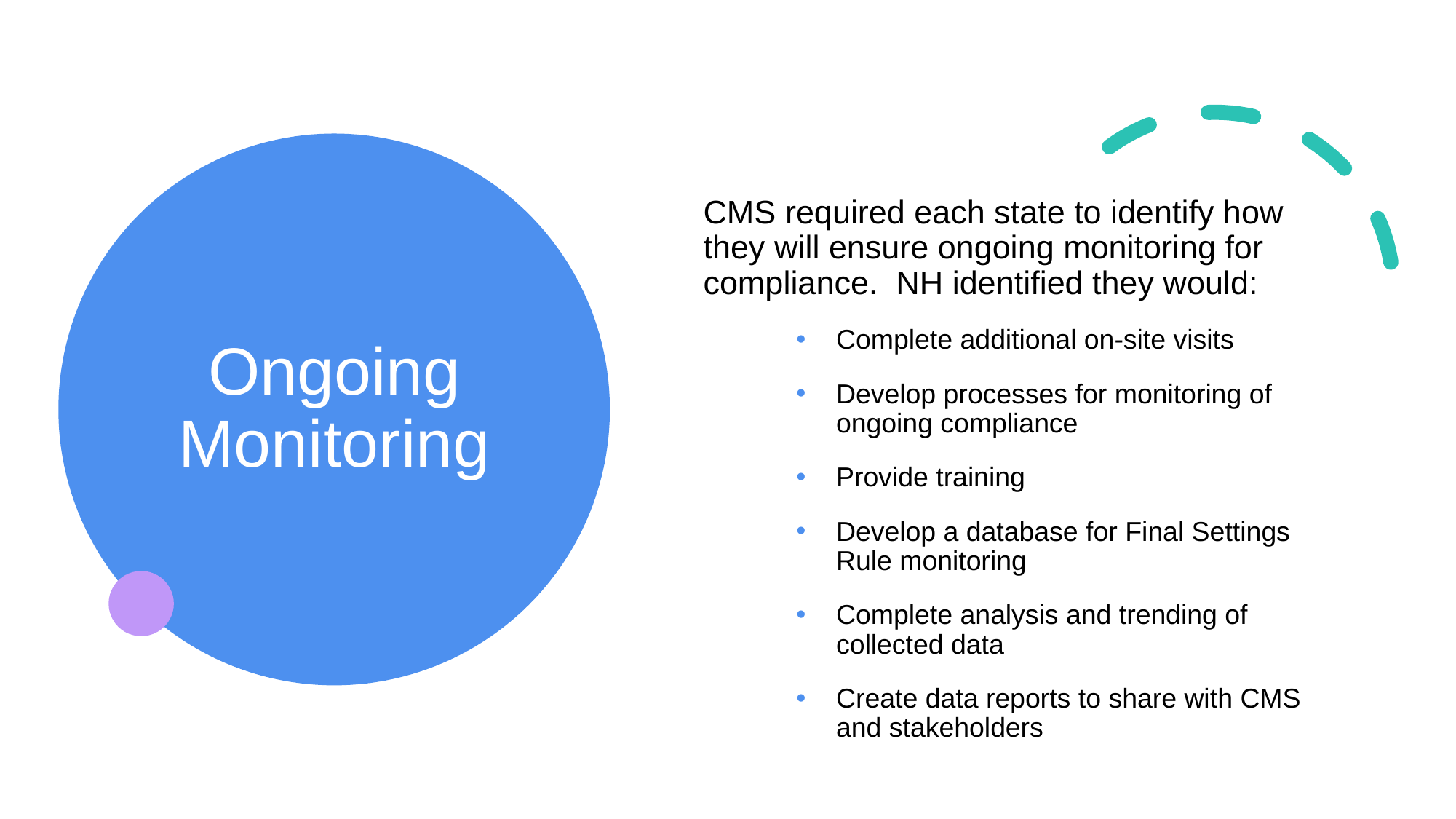

CMS required each state to identify how they will ensure ongoing monitoring for compliance.  NH identified they would:
Complete additional on-site visits
Develop processes for monitoring of ongoing compliance
Provide training
Develop a database for Final Settings Rule monitoring
Complete analysis and trending of collected data
Create data reports to share with CMS and stakeholders

# Ongoing Monitoring